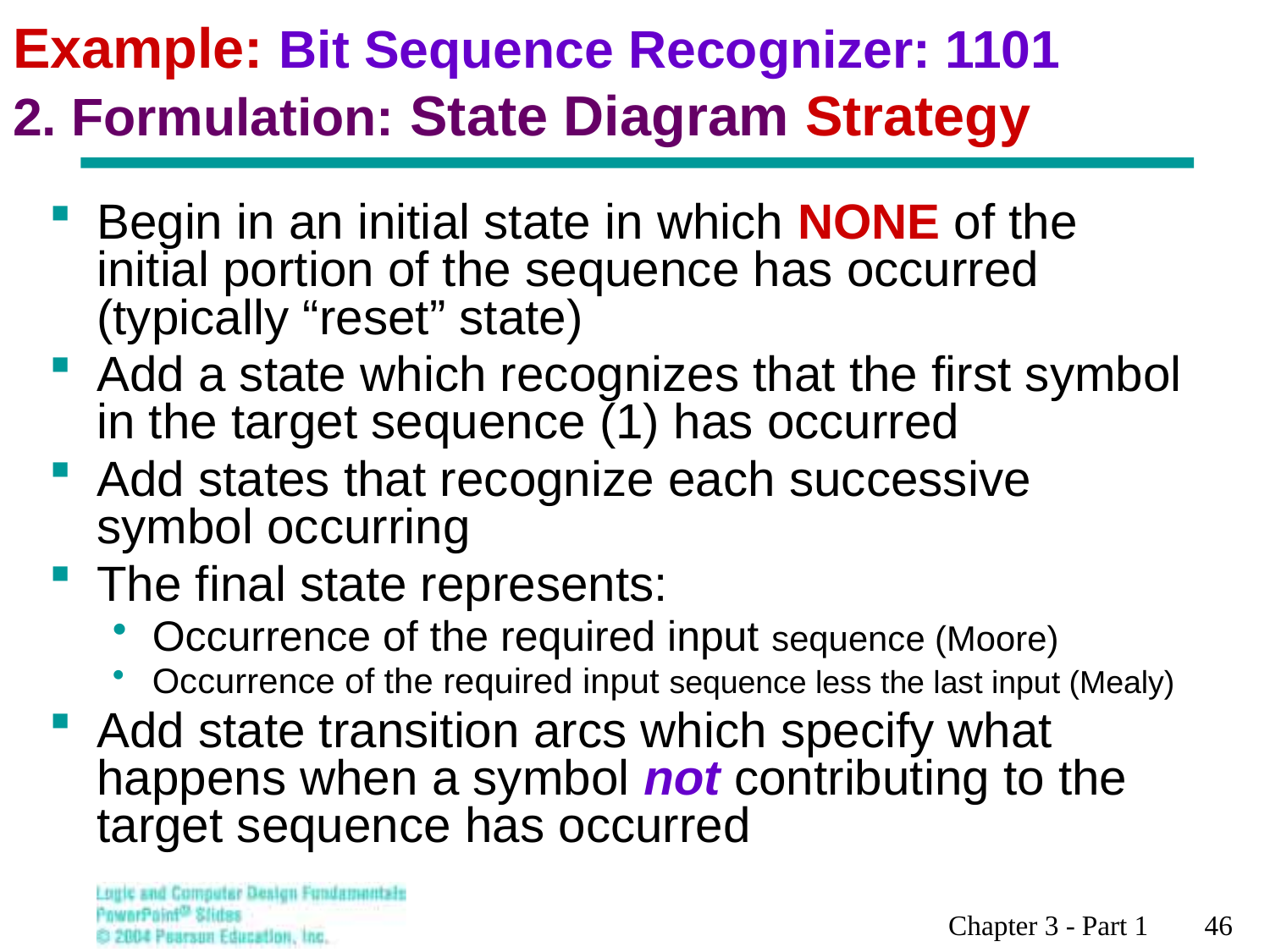

# Example: Bit Sequence Recognizer: 1101 2. Formulation: State Diagram Strategy
Begin in an initial state in which NONE of the initial portion of the sequence has occurred (typically “reset” state)
Add a state which recognizes that the first symbol in the target sequence (1) has occurred
Add states that recognize each successive symbol occurring
The final state represents:
Occurrence of the required input sequence (Moore)
Occurrence of the required input sequence less the last input (Mealy)
Add state transition arcs which specify what happens when a symbol not contributing to the target sequence has occurred
Chapter 3 - Part 1        46